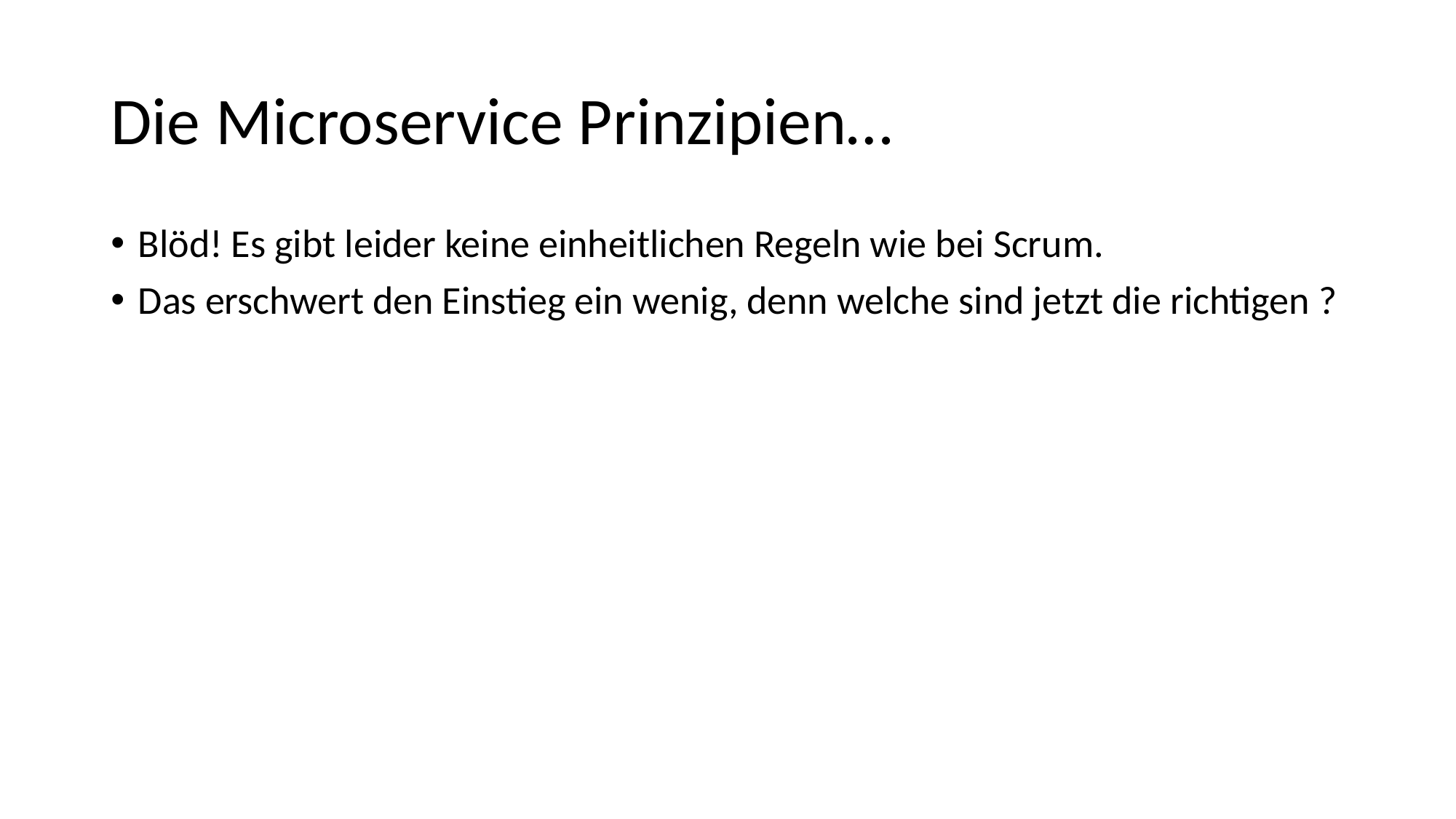

# Die Microservice Prinzipien…
Blöd! Es gibt leider keine einheitlichen Regeln wie bei Scrum.
Das erschwert den Einstieg ein wenig, denn welche sind jetzt die richtigen ?